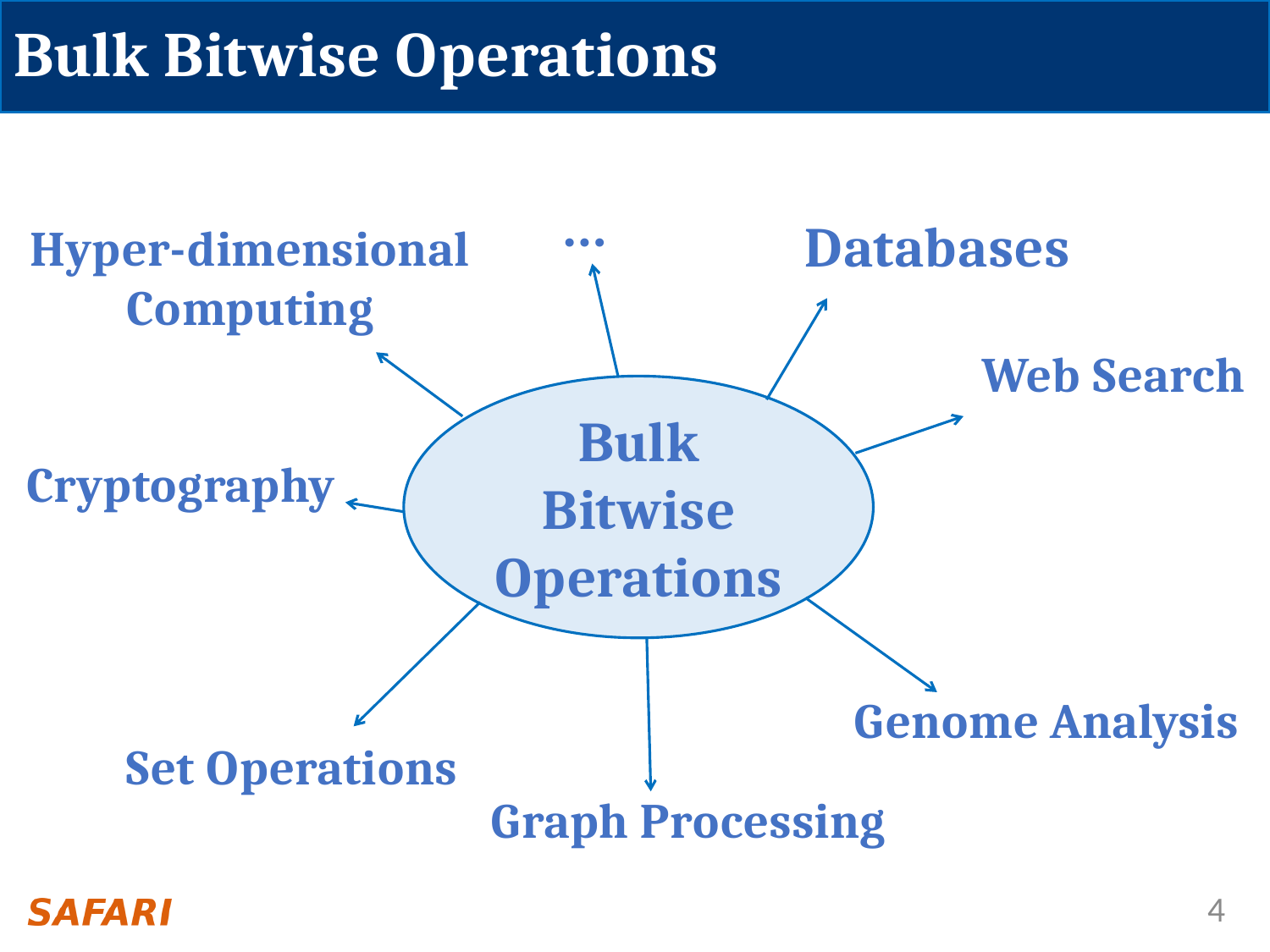

# Bulk Bitwise Operations
...

Databases

Hyper-dimensional
Computing

Web Search

Bulk Bitwise Operations
Cryptography

Genome Analysis

Set Operations

Graph Processing